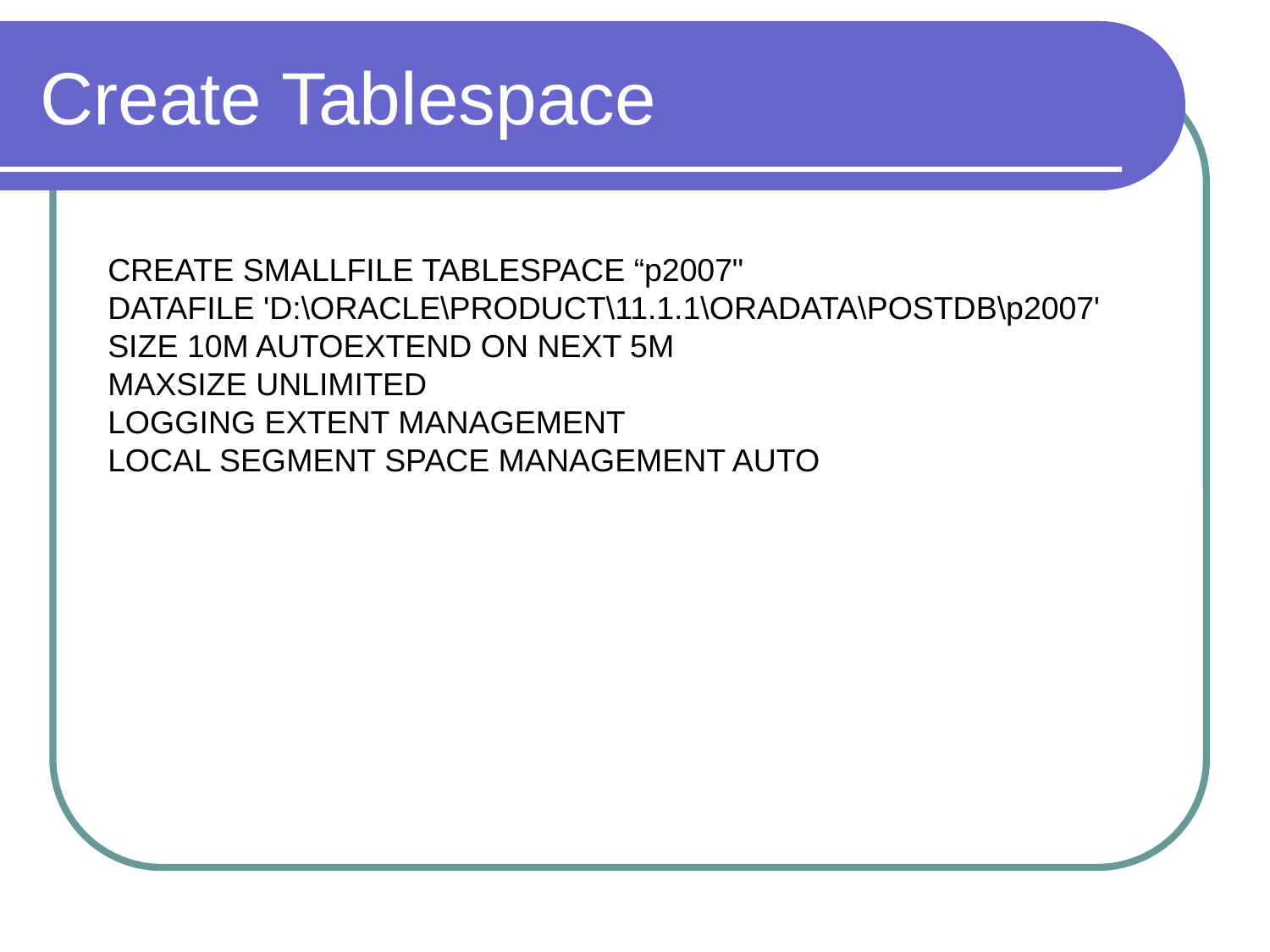

# Create Tablespace
CREATE SMALLFILE TABLESPACE “p2007"
DATAFILE 'D:\ORACLE\PRODUCT\11.1.1\ORADATA\POSTDB\p2007' SIZE 10M AUTOEXTEND ON NEXT 5M
MAXSIZE UNLIMITED
LOGGING EXTENT MANAGEMENT
LOCAL SEGMENT SPACE MANAGEMENT AUTO